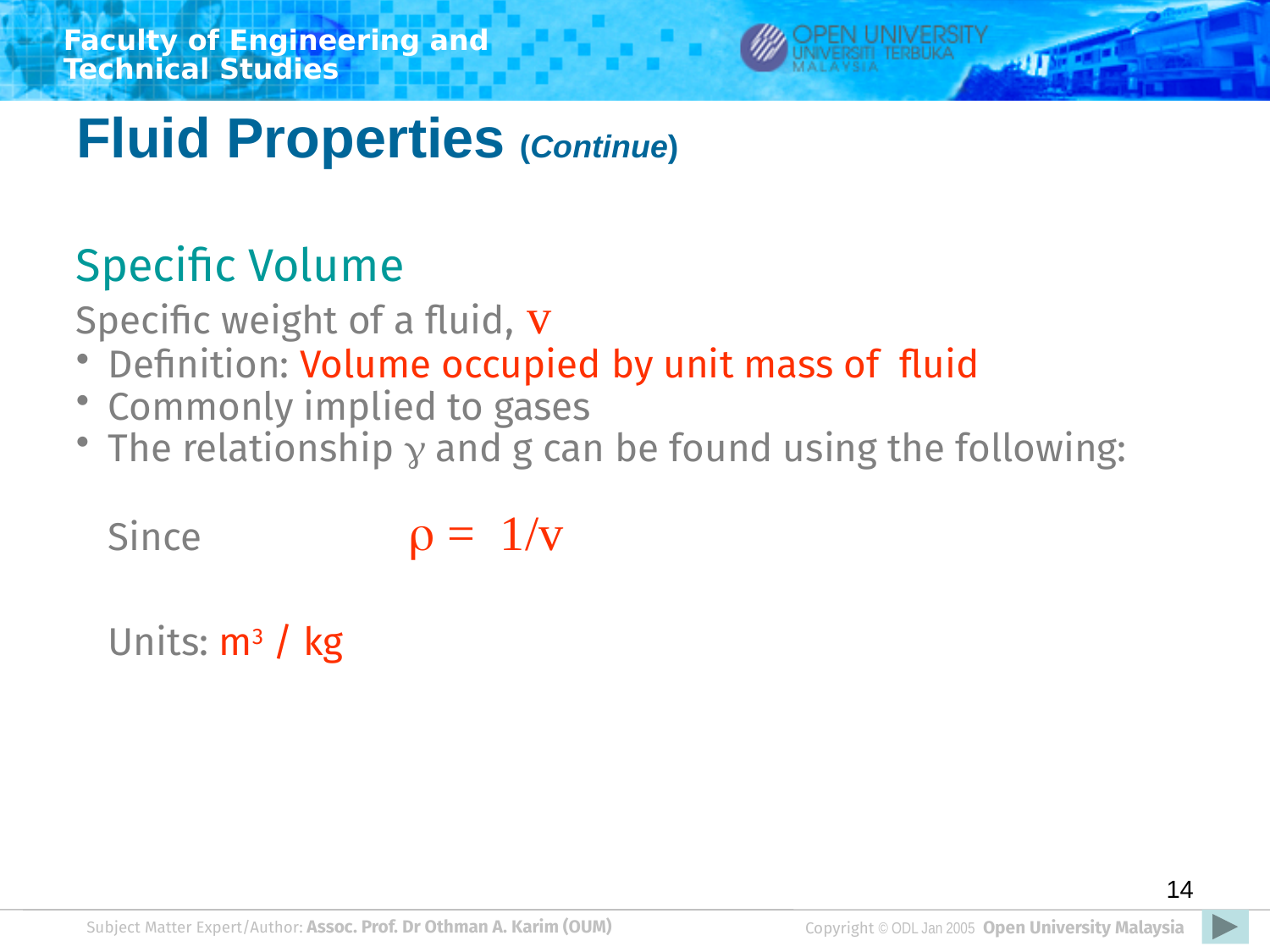

# Fluid Properties (Continue)
Specific Volume
Specific weight of a fluid, v
Definition: Volume occupied by unit mass of  fluid
Commonly implied to gases
The relationship γ and g can be found using the following:

	Since                 ρ =  1/v

	Units: m3 / kg

14
Copyright © ODL Jan 2005  Open University Malaysia